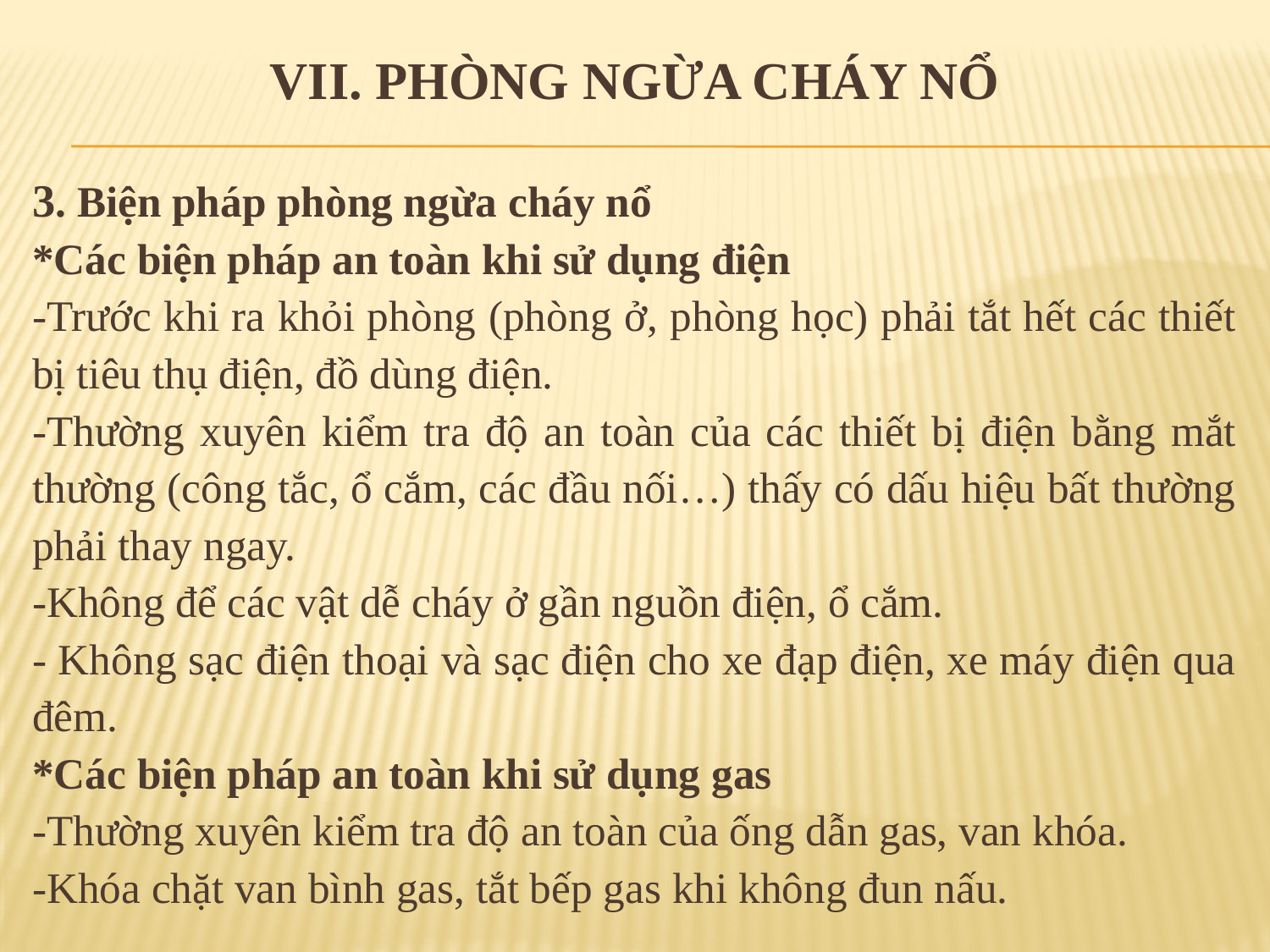

# VII. Phòng ngừa cháy nổ
3. Biện pháp phòng ngừa cháy nổ
*Các biện pháp an toàn khi sử dụng điện
-Trước khi ra khỏi phòng (phòng ở, phòng học) phải tắt hết các thiết bị tiêu thụ điện, đồ dùng điện.
-Thường xuyên kiểm tra độ an toàn của các thiết bị điện bằng mắt thường (công tắc, ổ cắm, các đầu nối…) thấy có dấu hiệu bất thường phải thay ngay.
-Không để các vật dễ cháy ở gần nguồn điện, ổ cắm.
- Không sạc điện thoại và sạc điện cho xe đạp điện, xe máy điện qua đêm.
*Các biện pháp an toàn khi sử dụng gas
-Thường xuyên kiểm tra độ an toàn của ống dẫn gas, van khóa.
-Khóa chặt van bình gas, tắt bếp gas khi không đun nấu.